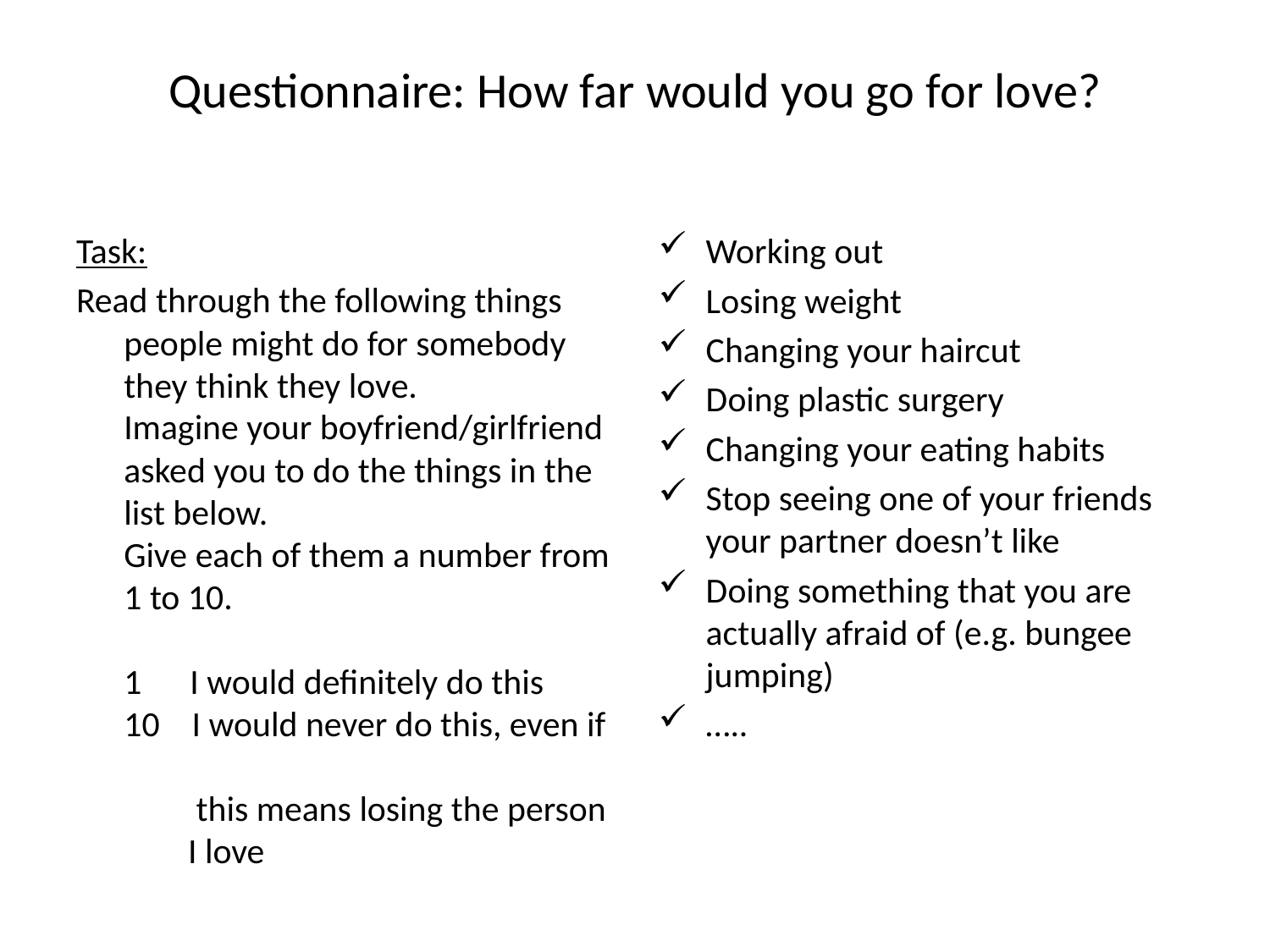

# Questionnaire: How far would you go for love?
Task:
Read through the following things people might do for somebody they think they love.
Imagine your boyfriend/girlfriend asked you to do the things in the list below.
Give each of them a number from 1 to 10.
1      I would definitely do this
10    I would never do this, even if
         this means losing the person
        I love
Working out
Losing weight
Changing your haircut
Doing plastic surgery
Changing your eating habits
Stop seeing one of your friends your partner doesn’t like
Doing something that you are actually afraid of (e.g. bungee jumping)
…..